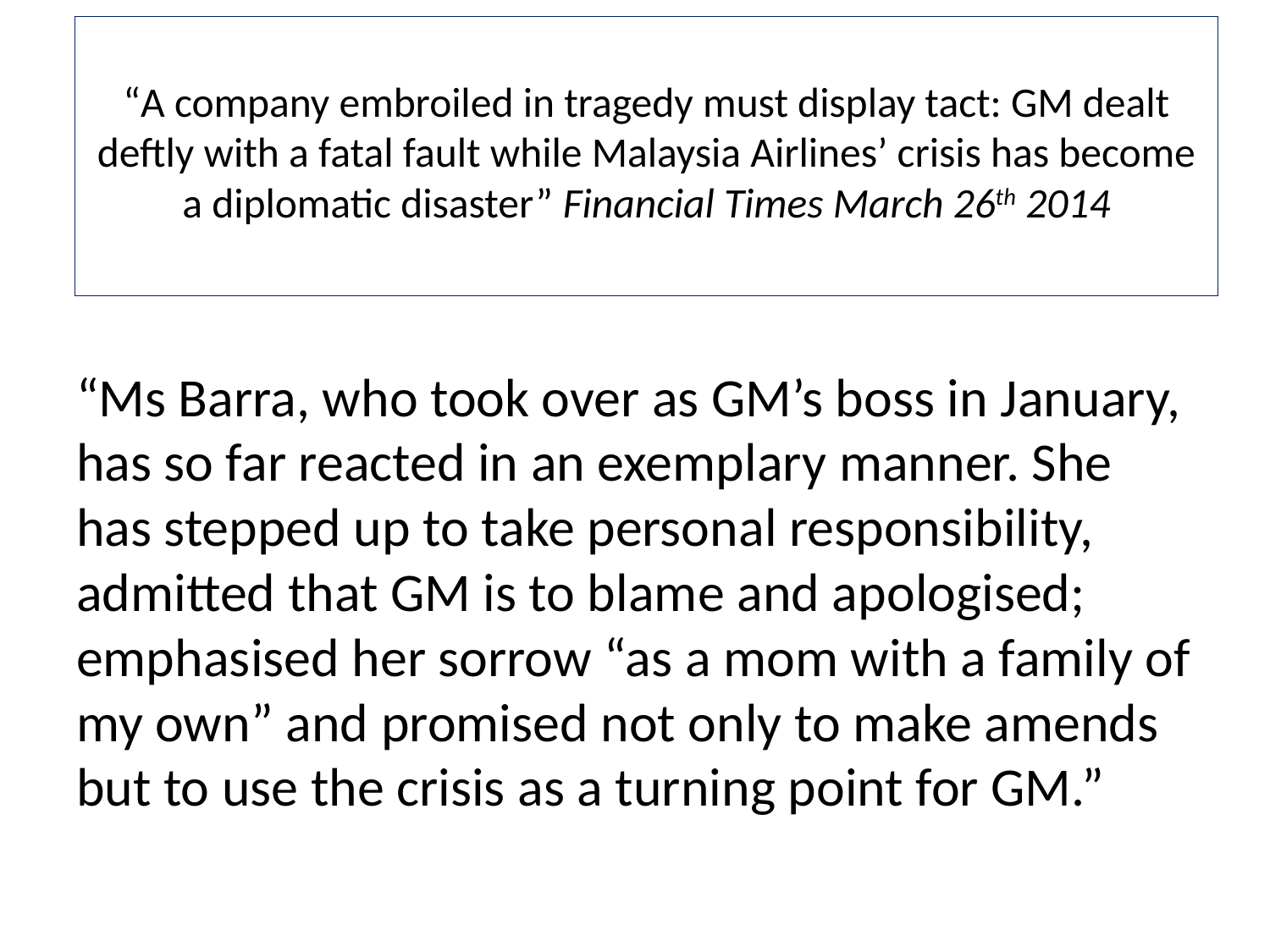

# “A company embroiled in tragedy must display tact: GM dealt deftly with a fatal fault while Malaysia Airlines’ crisis has become a diplomatic disaster” Financial Times March 26th 2014
“Ms Barra, who took over as GM’s boss in January, has so far reacted in an exemplary manner. She has stepped up to take personal responsibility, admitted that GM is to blame and apologised; emphasised her sorrow “as a mom with a family of my own” and promised not only to make amends but to use the crisis as a turning point for GM.”